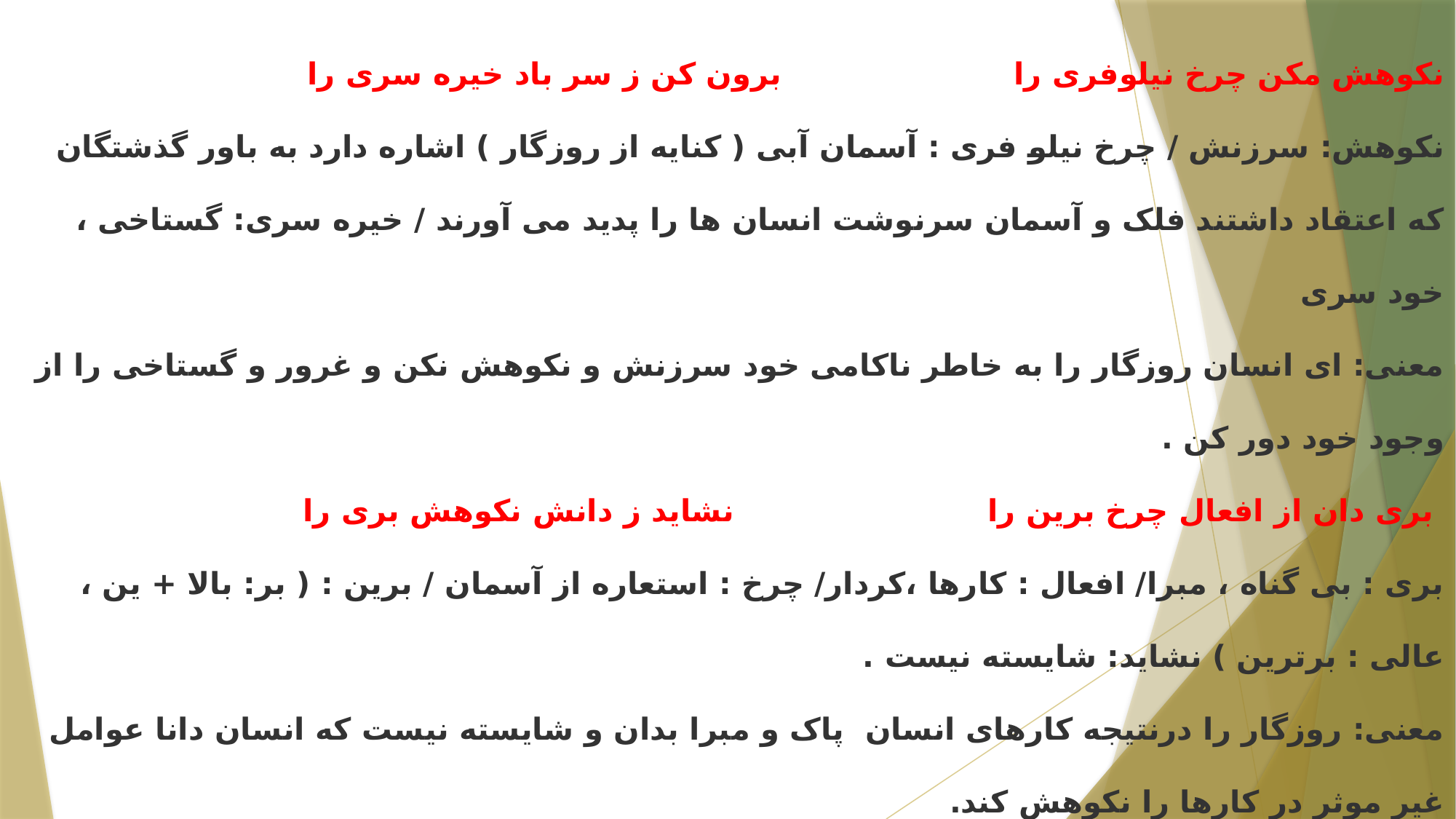

# نکوهش مکن چرخ نیلوفری را                      برون کن ز سر باد خیره سری را نکوهش: سرزنش / چرخ نیلو فری : آسمان آبی ( کنايه از روزگار ) اشاره دارد به باور گذشتگان که اعتقاد داشتند فلک و آسمان سرنوشت انسان ها را پدید می آورند / خیره سری: گستاخی ، خود سری معنی: ای انسان روزگار را به خاطر ناکامی خود سرزنش و نکوهش نکن و غرور و گستاخی را از وجود خود دور کن .  بری دان از افعال چرخ برین را                        نشاید ز دانش نکوهش بری را بری : بی گناه ، مبرا/ افعال : کارها ،کردار/ چرخ : استعاره از آسمان / برین : ( بر: بالا + ین ، عالی : برترین ) نشاید: شایسته نیست . معنی: روزگار را درنتیجه کارهای انسان  پاک و مبرا بدان و شایسته نیست که انسان دانا عوامل غیر موثر در کارها را نکوهش کند.